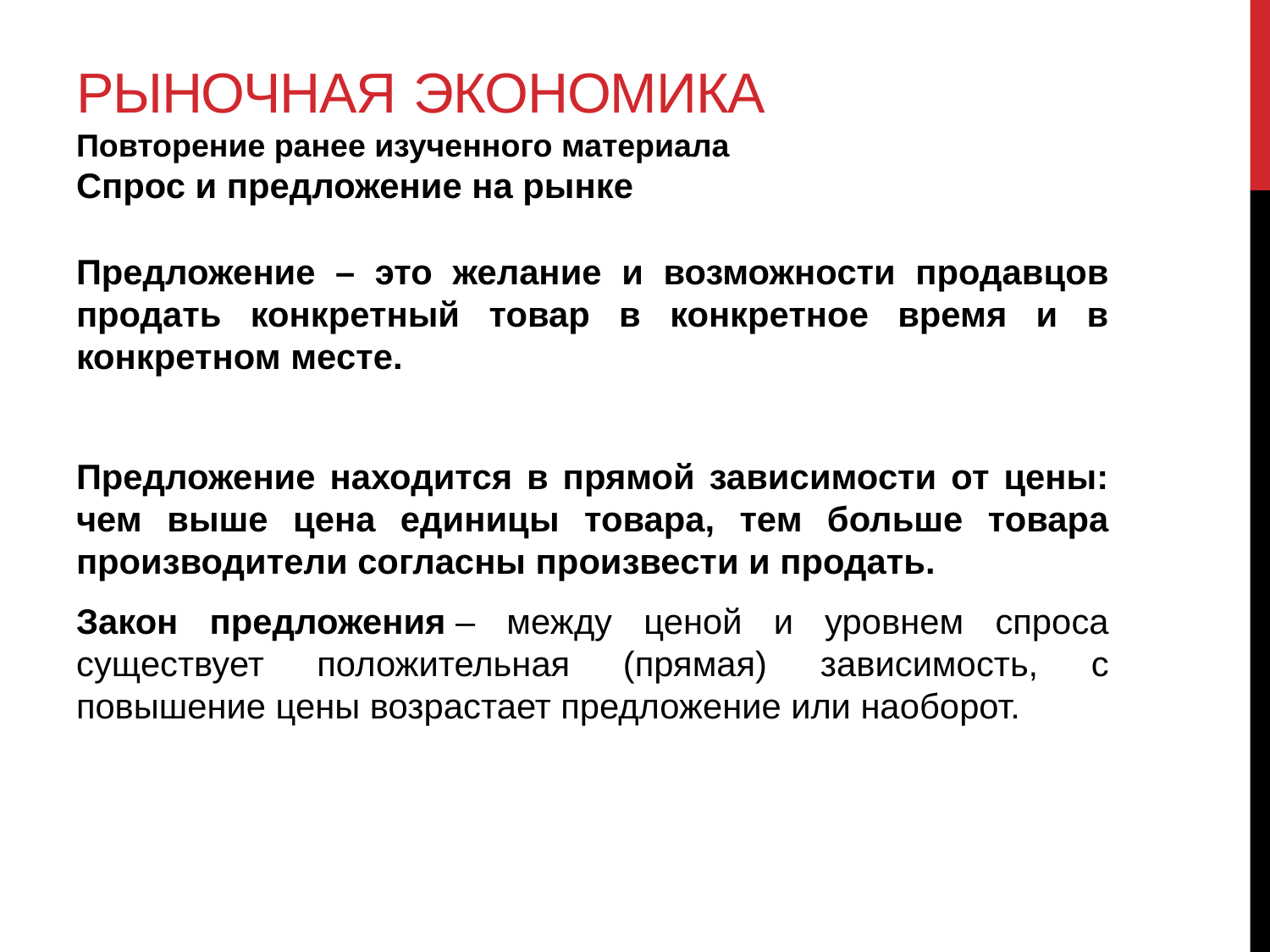

# Рыночная экономика Повторение ранее изученного материала Спрос и предложение на рынке
Предложение – это желание и возможности продавцов продать конкретный товар в конкретное время и в конкретном месте.

Предложение находится в прямой зависимости от цены: чем выше цена единицы товара, тем больше товара производители согласны произвести и продать.
Закон предложения – между ценой и уровнем спроса существует положительная (прямая) зависимость, с повышение цены возрастает предложение или наоборот.